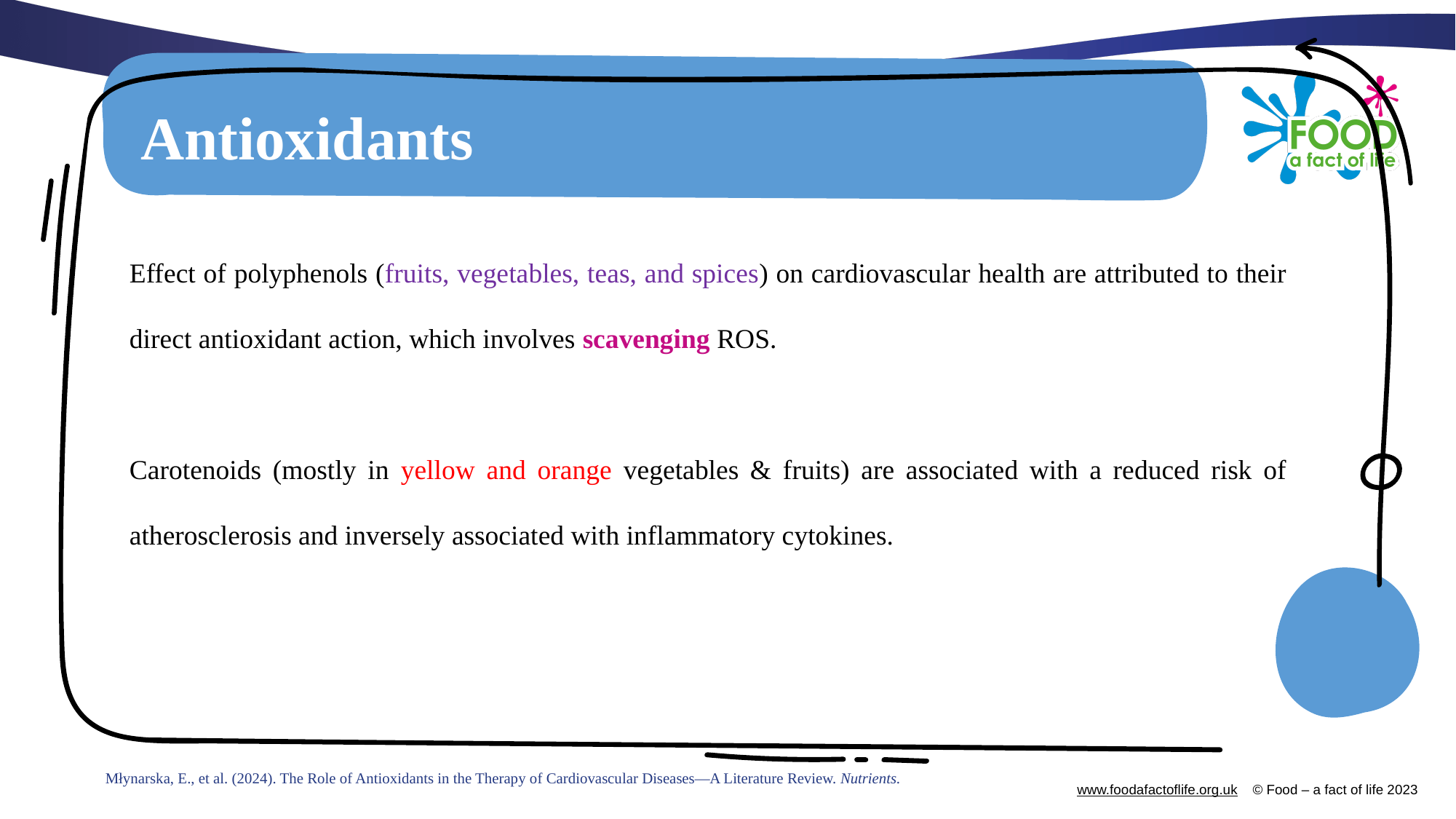

# Antioxidants

Effect of polyphenols (fruits, vegetables, teas, and spices) on cardiovascular health are attributed to their direct antioxidant action, which involves scavenging ROS.

Carotenoids (mostly in yellow and orange vegetables & fruits) are associated with a reduced risk of atherosclerosis and inversely associated with inflammatory cytokines.

Młynarska, E., et al. (2024). The Role of Antioxidants in the Therapy of Cardiovascular Diseases—A Literature Review. Nutrients.